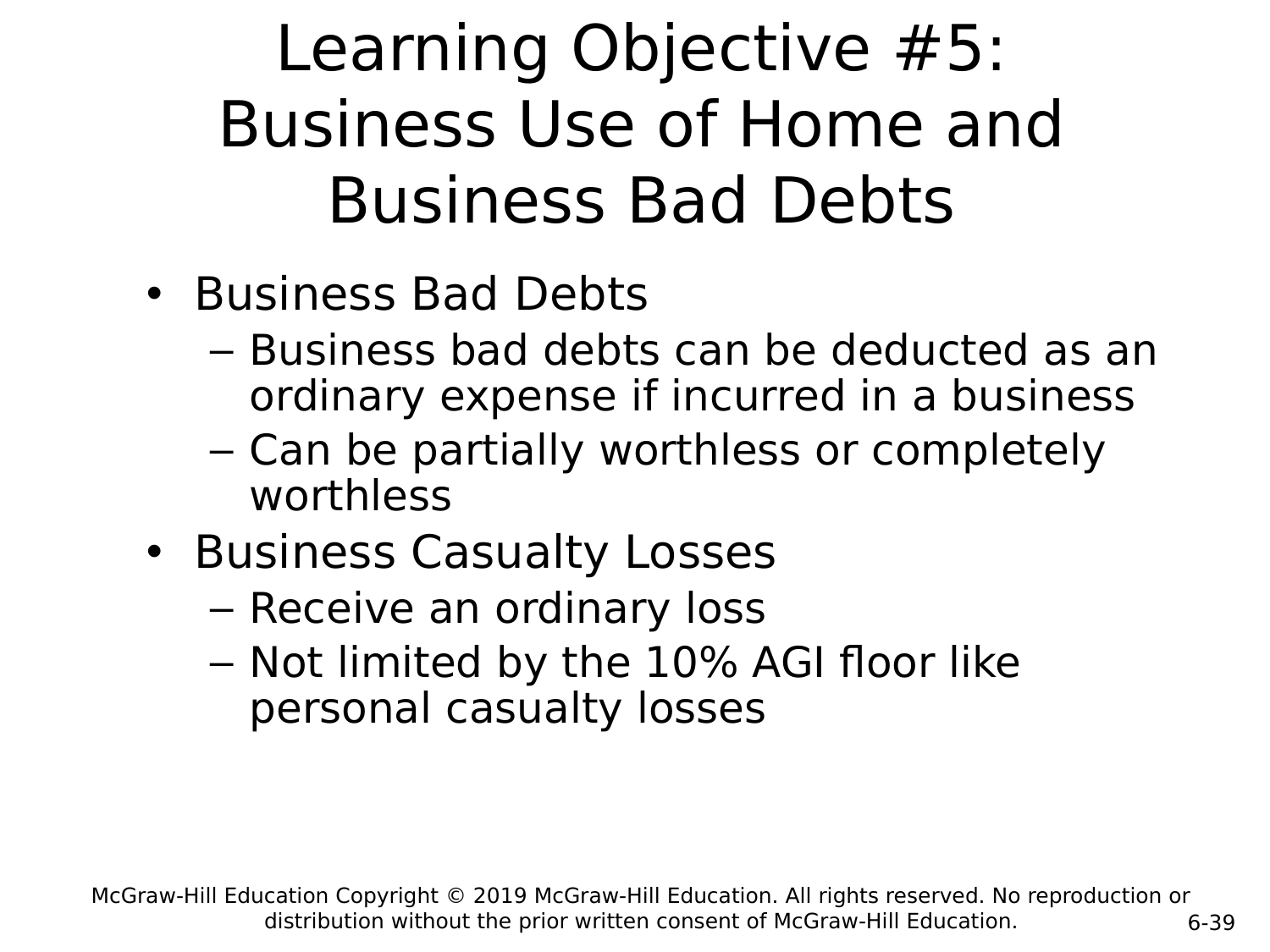

Learning Objective #5: Business Use of Home and Business Bad Debts
Business Bad Debts
Business bad debts can be deducted as an ordinary expense if incurred in a business
Can be partially worthless or completely worthless
Business Casualty Losses
Receive an ordinary loss
Not limited by the 10% AGI floor like personal casualty losses

McGraw-Hill Education Copyright © 2019 McGraw-Hill Education. All rights reserved. No reproduction or distribution without the prior written consent of McGraw-Hill Education.
6-39